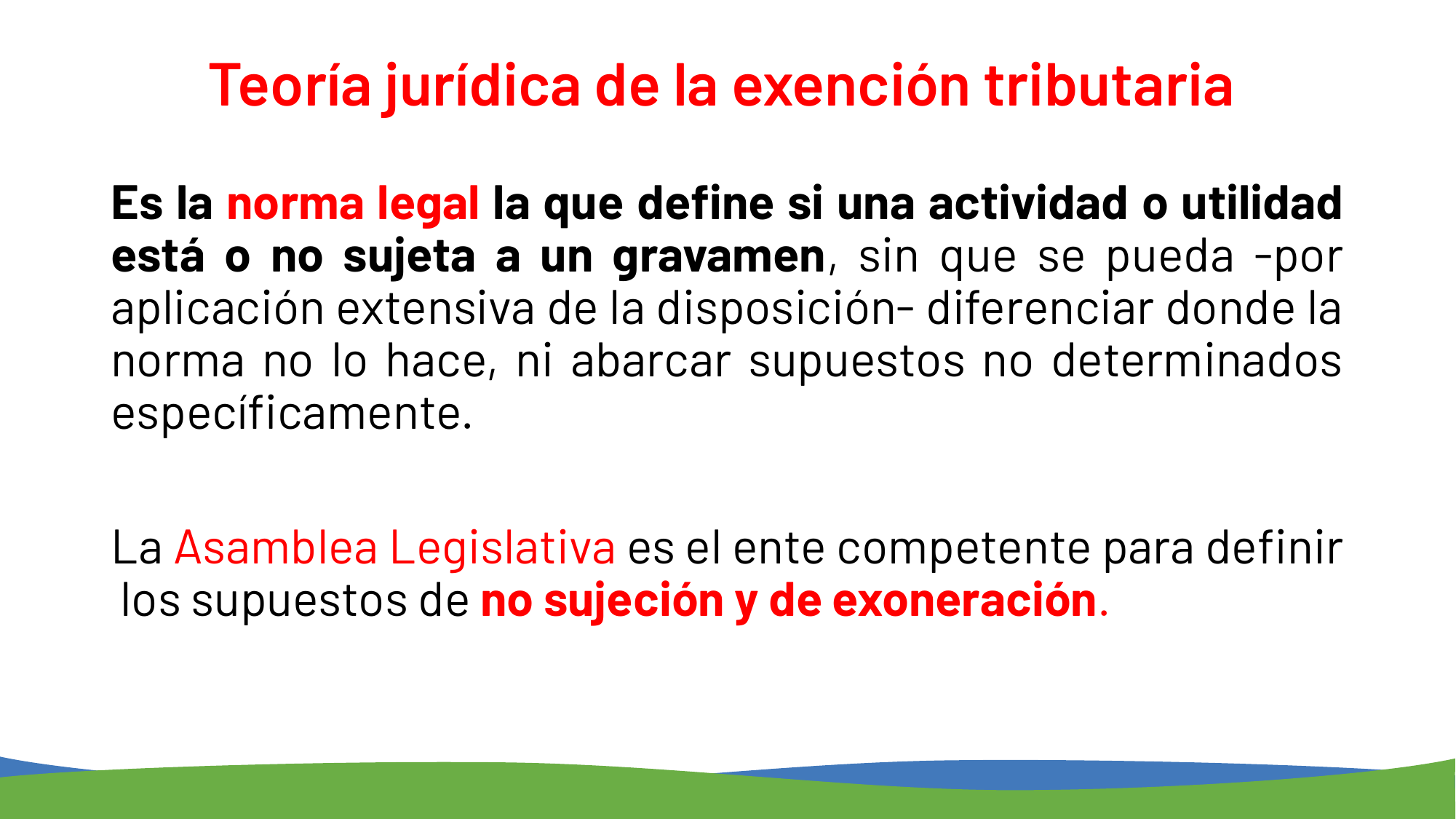

# Teoría jurídica de la exención tributaria
Es la norma legal la que define si una actividad o utilidad está o no sujeta a un gravamen, sin que se pueda -por aplicación extensiva de la disposición- diferenciar donde la norma no lo hace, ni abarcar supuestos no determinados específicamente.

La Asamblea Legislativa es el ente competente para definir  los supuestos de no sujeción y de exoneración.